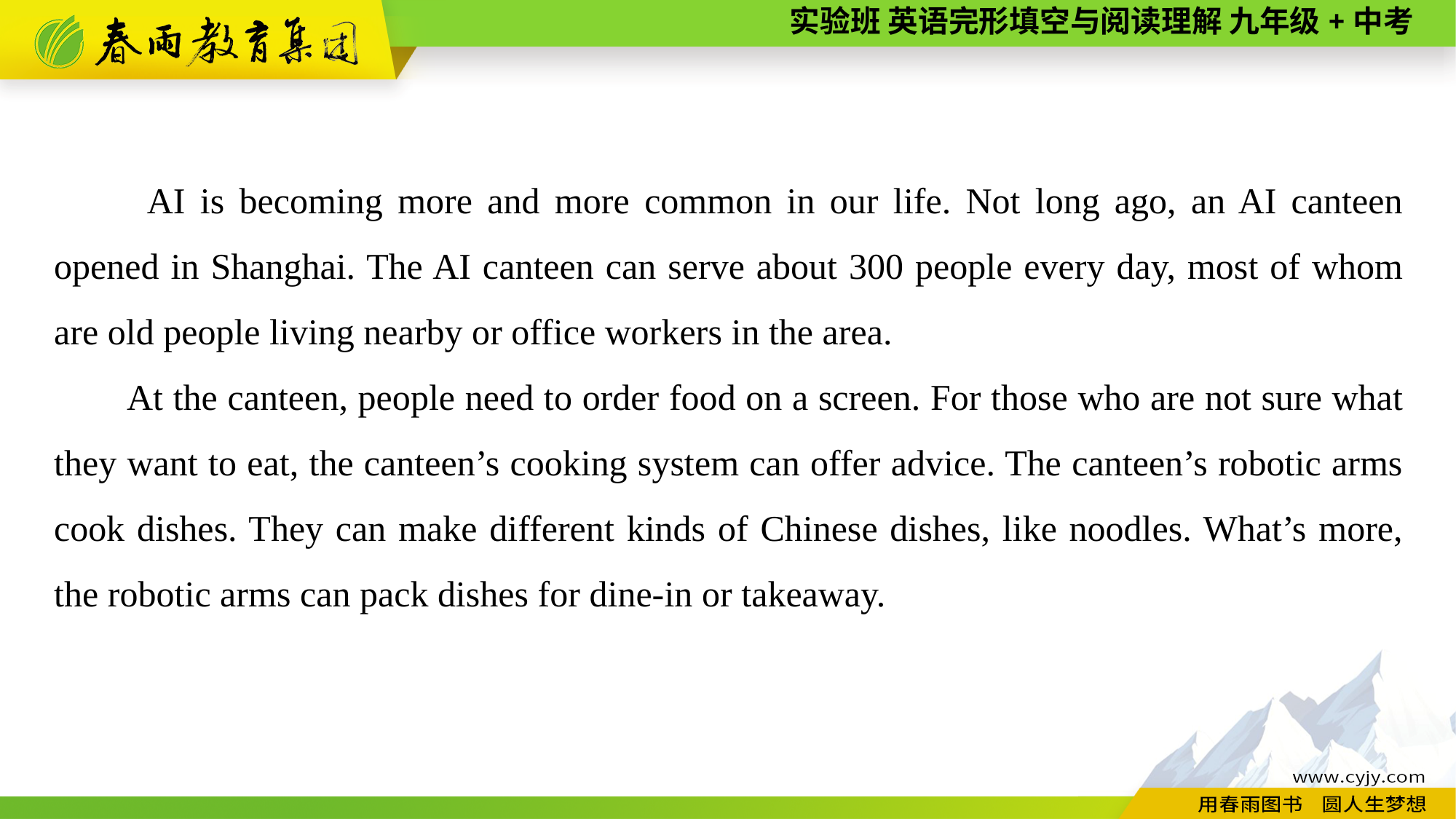

AI is becoming more and more common in our life. Not long ago, an AI canteen opened in Shanghai. The AI canteen can serve about 300 people every day, most of whom are old people living nearby or office workers in the area.
At the canteen, people need to order food on a screen. For those who are not sure what they want to eat, the canteen’s cooking system can offer advice. The canteen’s robotic arms cook dishes. They can make different kinds of Chinese dishes, like noodles. What’s more, the robotic arms can pack dishes for dine-in or takeaway.